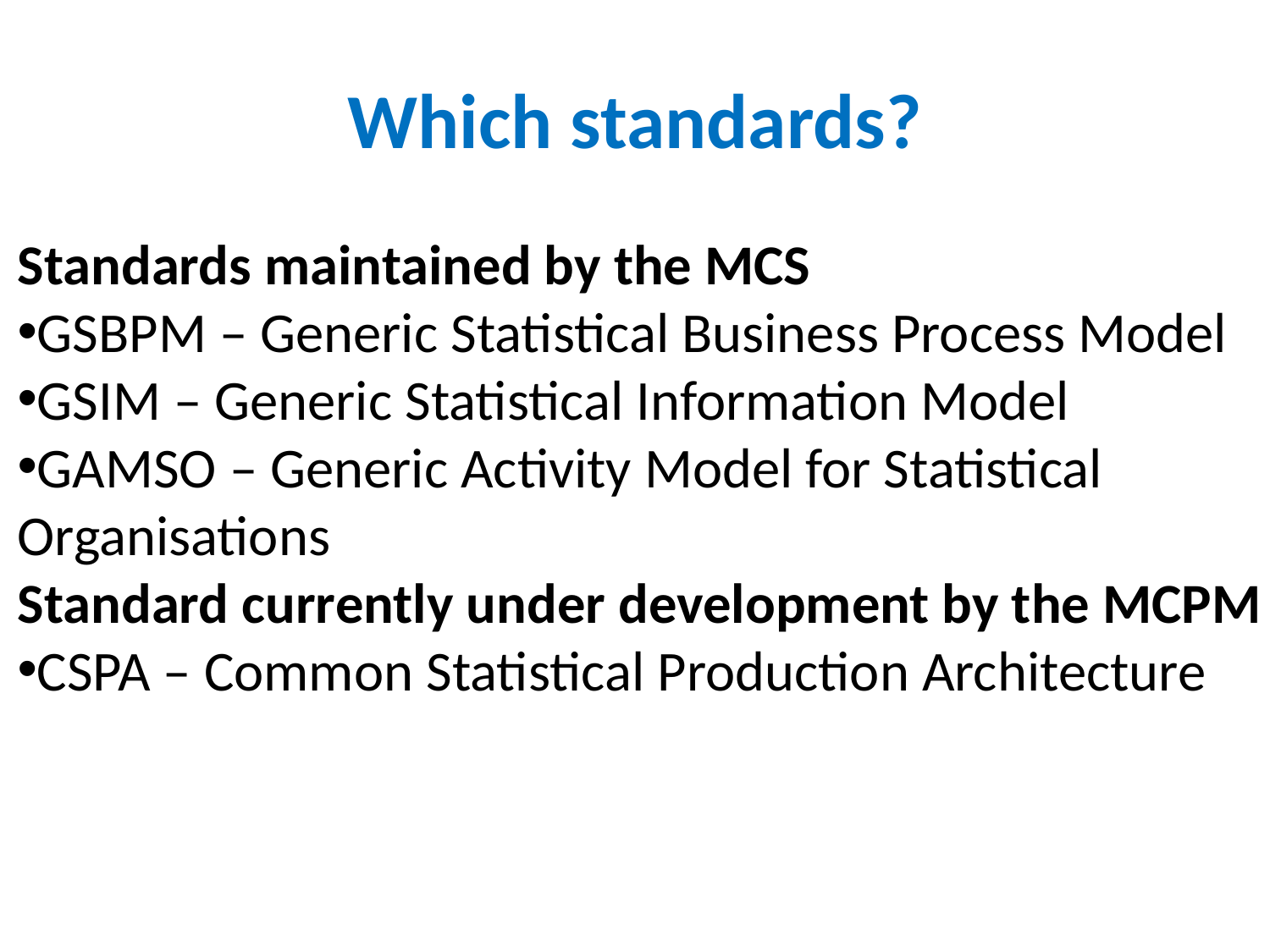

Which standards?
Standards maintained by the MCS
GSBPM – Generic Statistical Business Process Model
GSIM – Generic Statistical Information Model
GAMSO – Generic Activity Model for Statistical Organisations
Standard currently under development by the MCPM
CSPA – Common Statistical Production Architecture